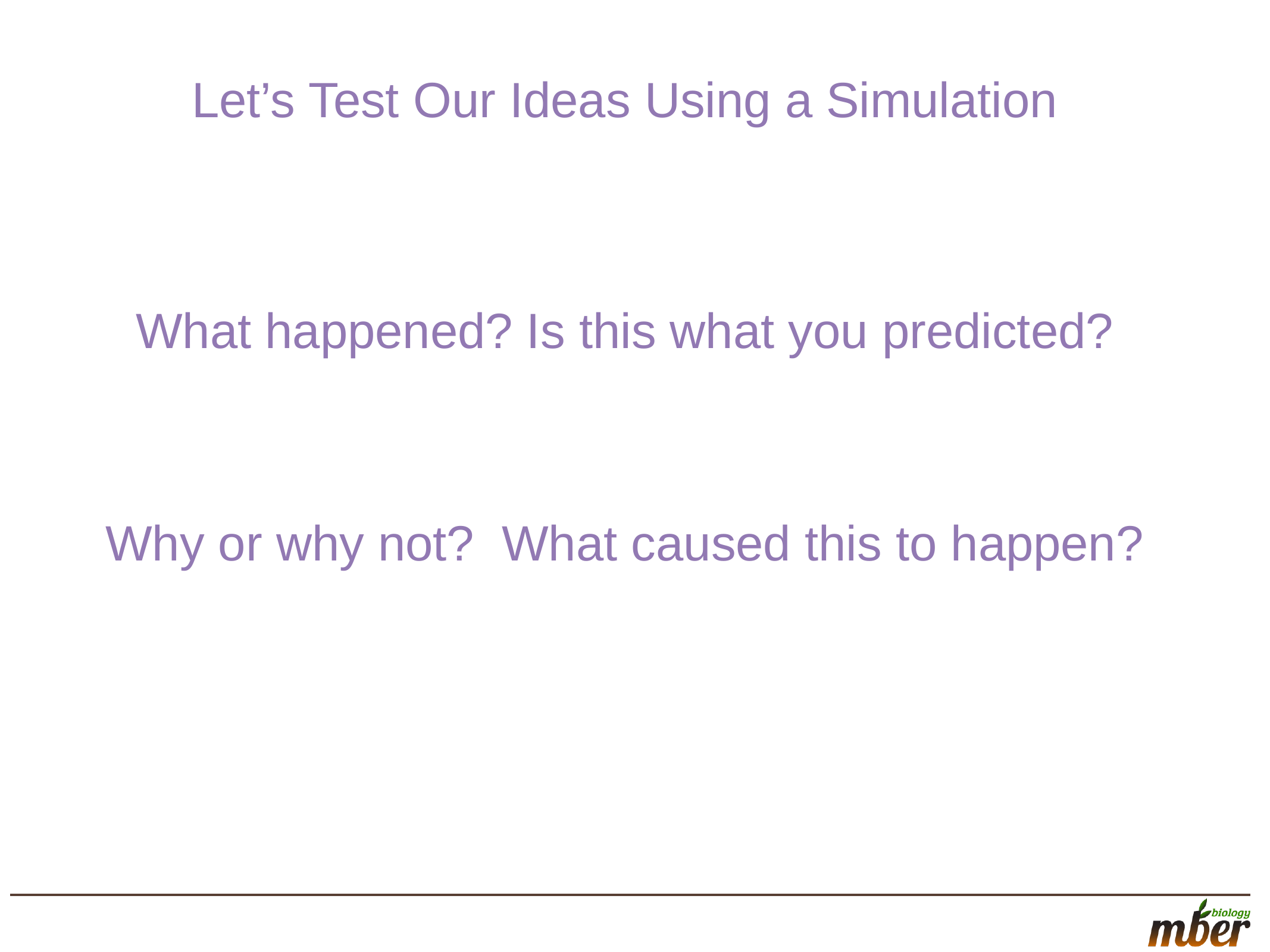

Let’s Test Our Ideas Using a Simulation
What happened? Is this what you predicted?
Why or why not?  What caused this to happen?